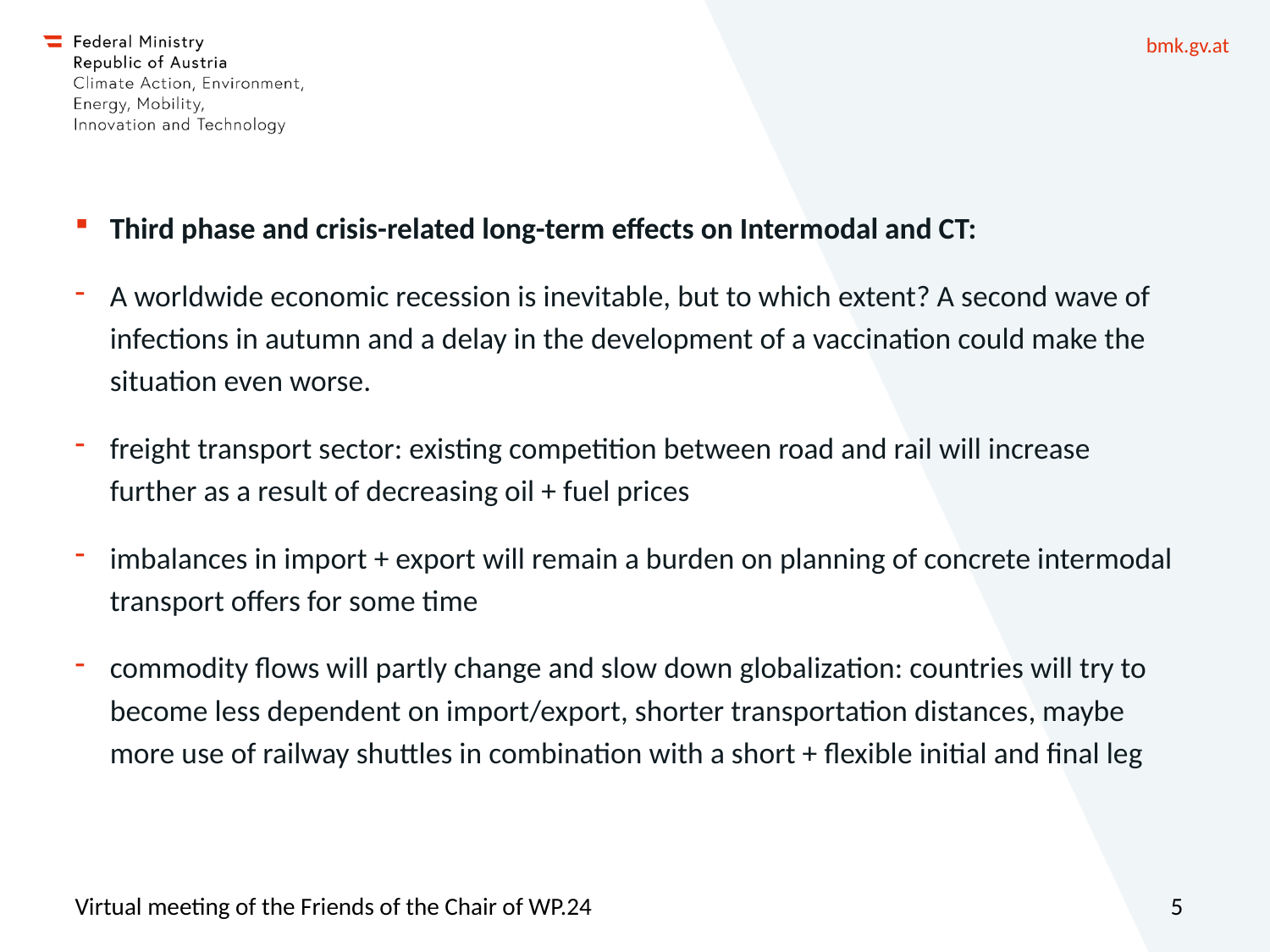

Third phase and crisis-related long-term effects on Intermodal and CT:
A worldwide economic recession is inevitable, but to which extent? A second wave of infections in autumn and a delay in the development of a vaccination could make the situation even worse.
freight transport sector: existing competition between road and rail will increase further as a result of decreasing oil + fuel prices
imbalances in import + export will remain a burden on planning of concrete intermodal transport offers for some time
commodity flows will partly change and slow down globalization: countries will try to become less dependent on import/export, shorter transportation distances, maybe more use of railway shuttles in combination with a short + flexible initial and final leg

Virtual meeting of the Friends of the Chair of WP.24
5